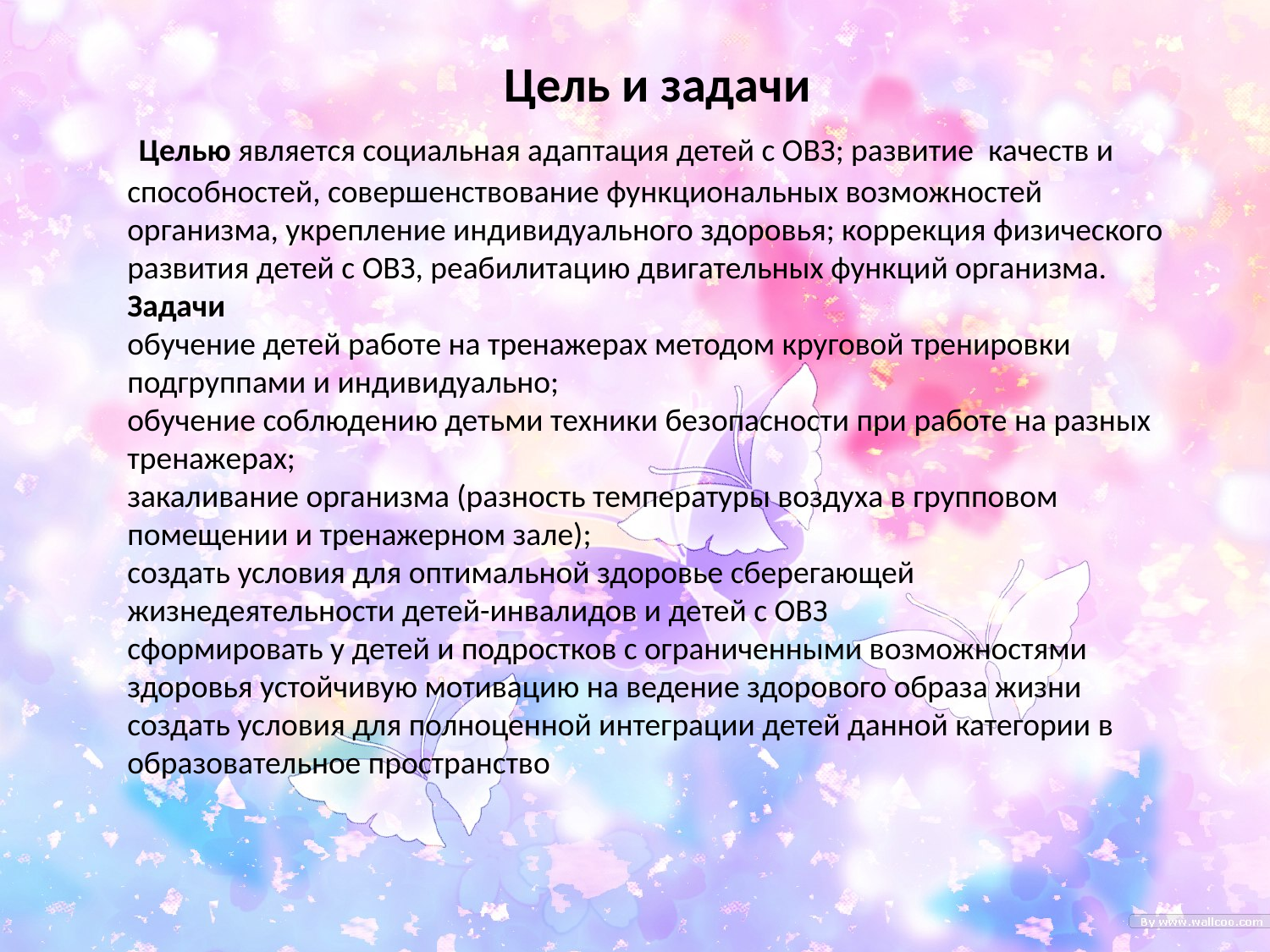

Цель и задачи
 Целью является социальная адаптация детей с ОВЗ; развитие  качеств и способностей, совершенствование функциональных возможностей организма, укрепление индивидуального здоровья; коррекция физического развития детей с ОВЗ, реабилитацию двигательных функций организма.
Задачи
обучение детей работе на тренажерах методом круговой тренировки подгруппами и индивидуально;
обучение соблюдению детьми техники безопасности при работе на разных тренажерах;
закаливание организма (разность температуры воздуха в групповом помещении и тренажерном зале);
создать условия для оптимальной здоровье сберегающей жизнедеятельности детей-инвалидов и детей с ОВЗ
сформировать у детей и подростков с ограниченными возможностями здоровья устойчивую мотивацию на ведение здорового образа жизни
создать условия для полноценной интеграции детей данной категории в образовательное пространство